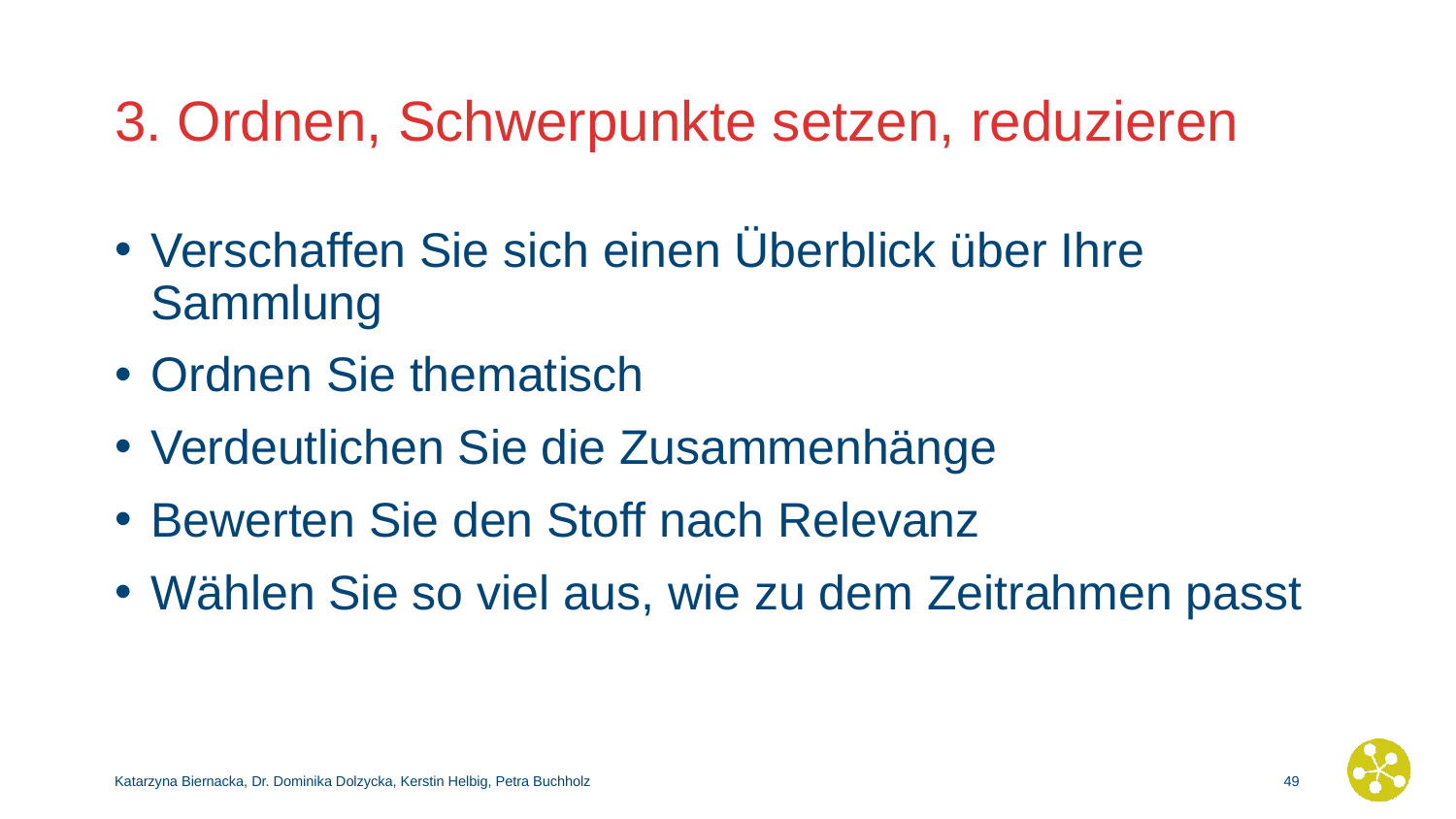

# 3. Ordnen, Schwerpunkte setzen, reduzieren
Verschaffen Sie sich einen Überblick über Ihre Sammlung
Ordnen Sie thematisch
Verdeutlichen Sie die Zusammenhänge
Bewerten Sie den Stoff nach Relevanz
Wählen Sie so viel aus, wie zu dem Zeitrahmen passt
Katarzyna Biernacka, Dr. Dominika Dolzycka, Kerstin Helbig, Petra Buchholz
49